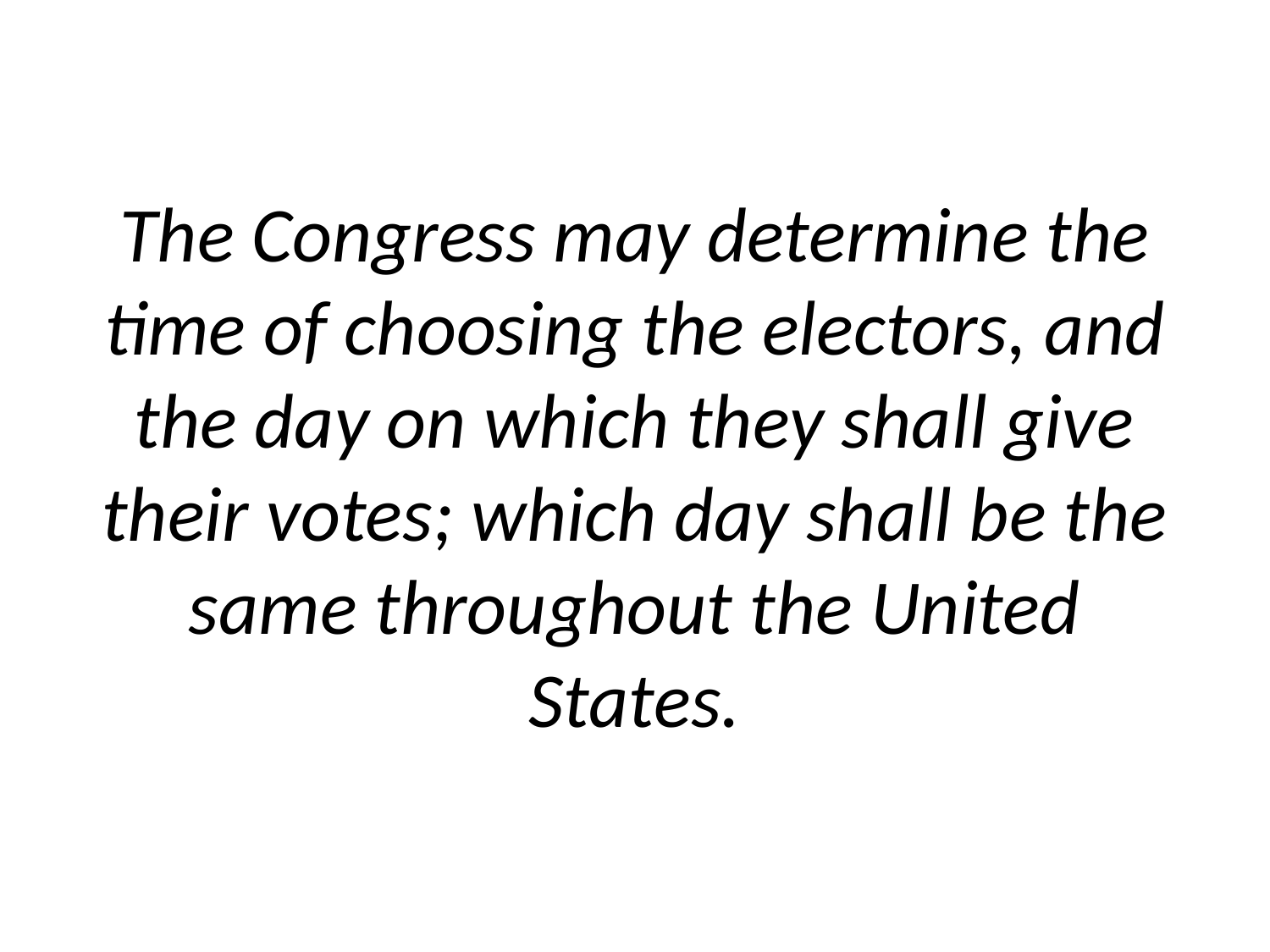

# The Congress may determine the time of choosing the electors, and the day on which they shall give their votes; which day shall be the same throughout the United States.